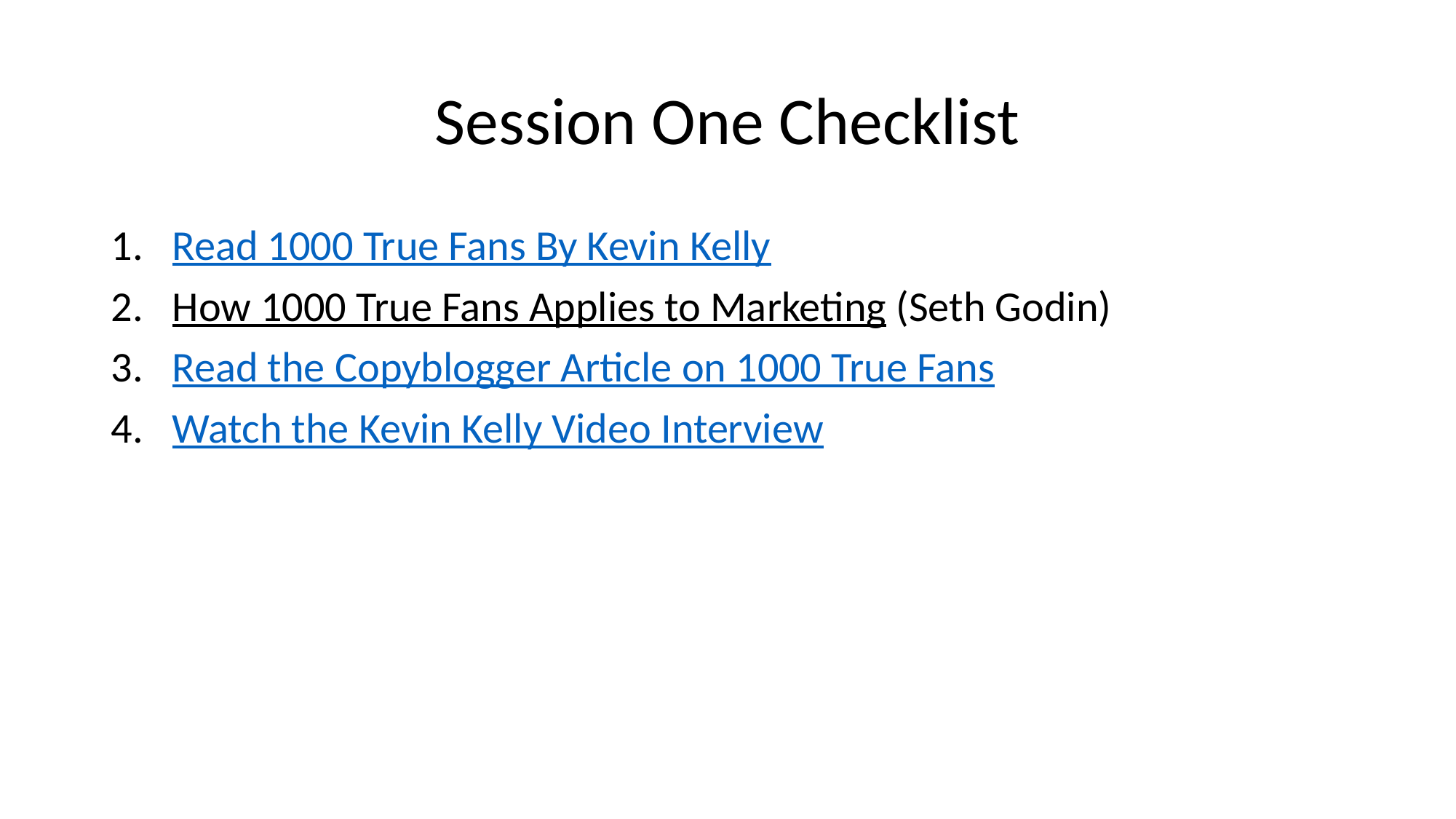

# Session One Checklist
Read 1000 True Fans By Kevin Kelly
How 1000 True Fans Applies to Marketing (Seth Godin)
Read the Copyblogger Article on 1000 True Fans
Watch the Kevin Kelly Video Interview